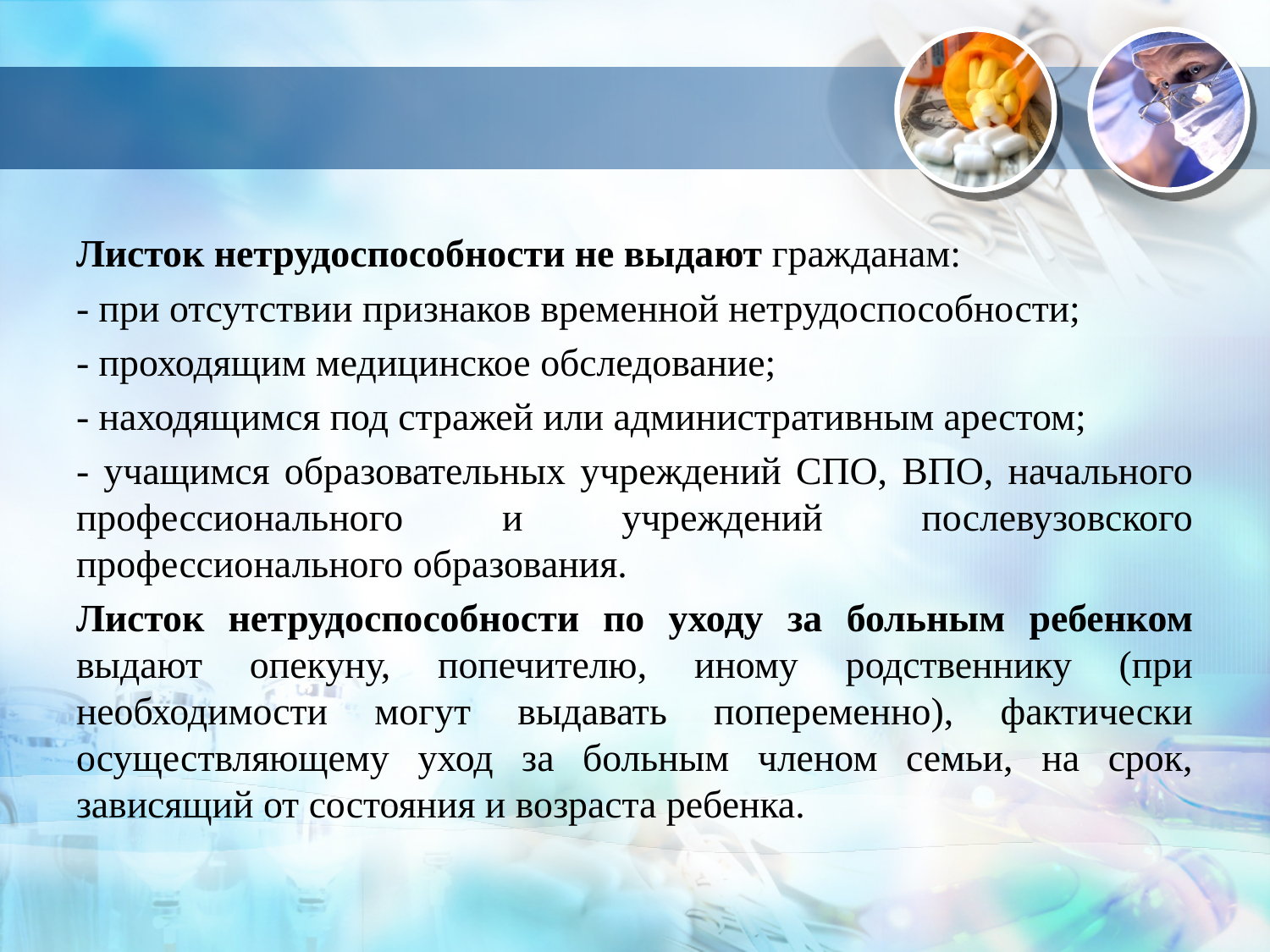

Листок нетрудоспособности не выдают гражданам:
- при отсутствии признаков временной нетрудоспособности;
- проходящим медицинское обследование;
- находящимся под стражей или административным арестом;
- учащимся образовательных учреждений СПО, ВПО, начального профессионального и учреждений послевузовского профессионального образования.
Листок нетрудоспособности по уходу за больным ребенком выдают опекуну, попечителю, иному родственнику (при необходимости могут выдавать попеременно), фактически осуществляющему уход за больным членом семьи, на срок, зависящий от состояния и возраста ребенка.